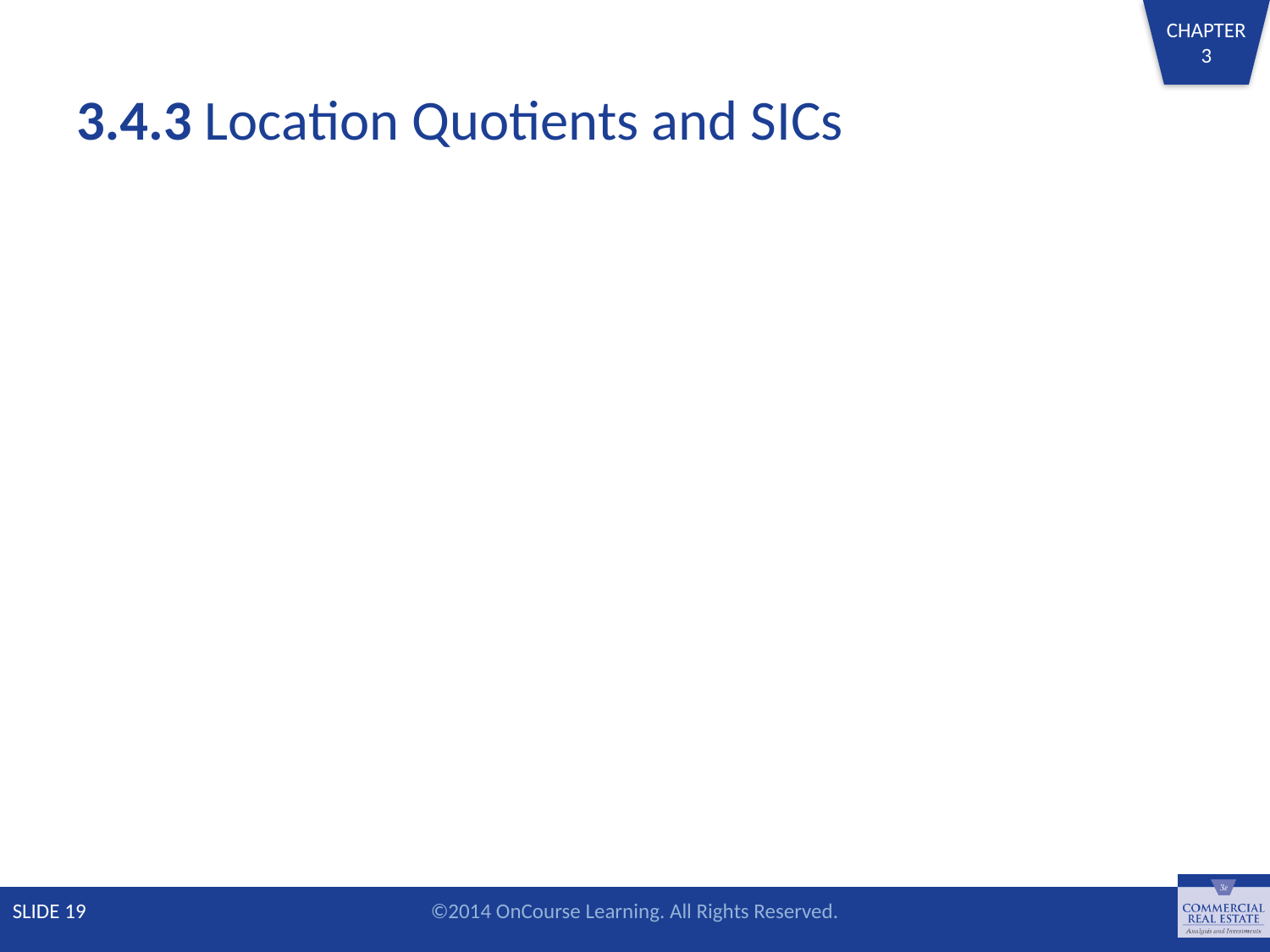

# 3.4.3 Location Quotients and SICs

SLIDE 19